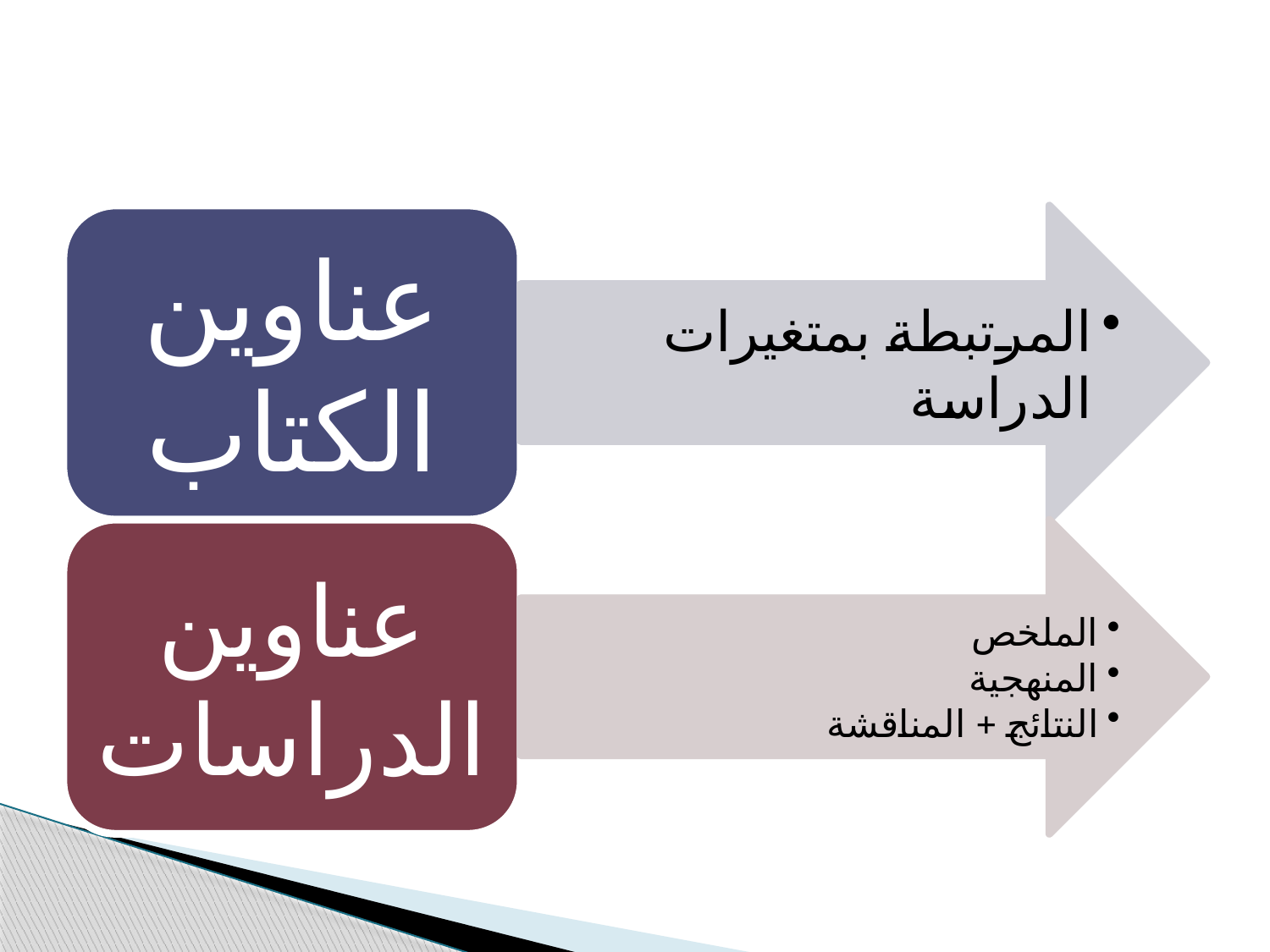

#
عناوين الكتاب
المرتبطة بمتغيرات الدراسة
عناوين الدراسات
الملخص
المنهجية
النتائج + المناقشة